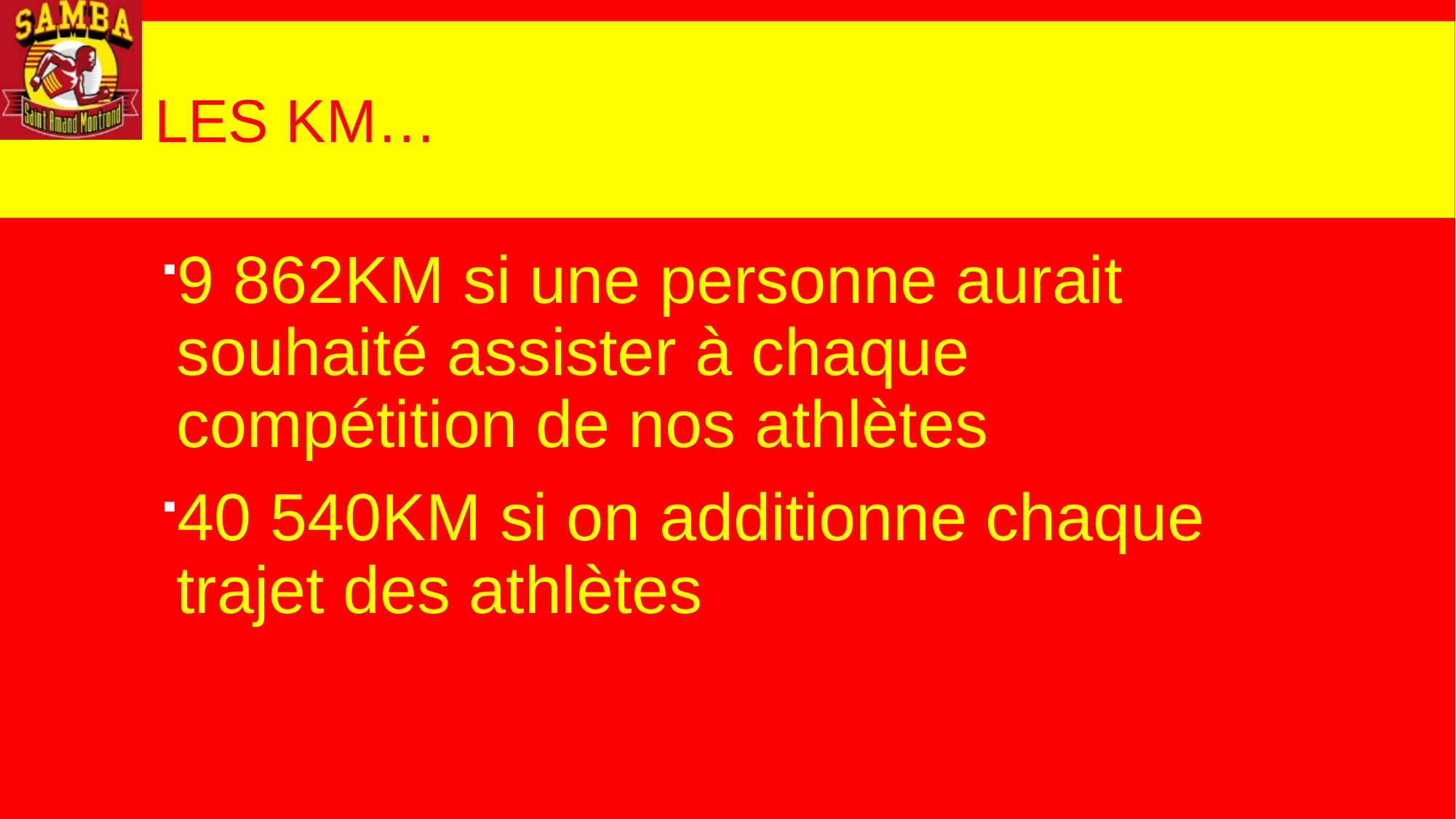

# Les KM…
9 862KM si une personne aurait souhaité assister à chaque compétition de nos athlètes
40 540KM si on additionne chaque trajet des athlètes